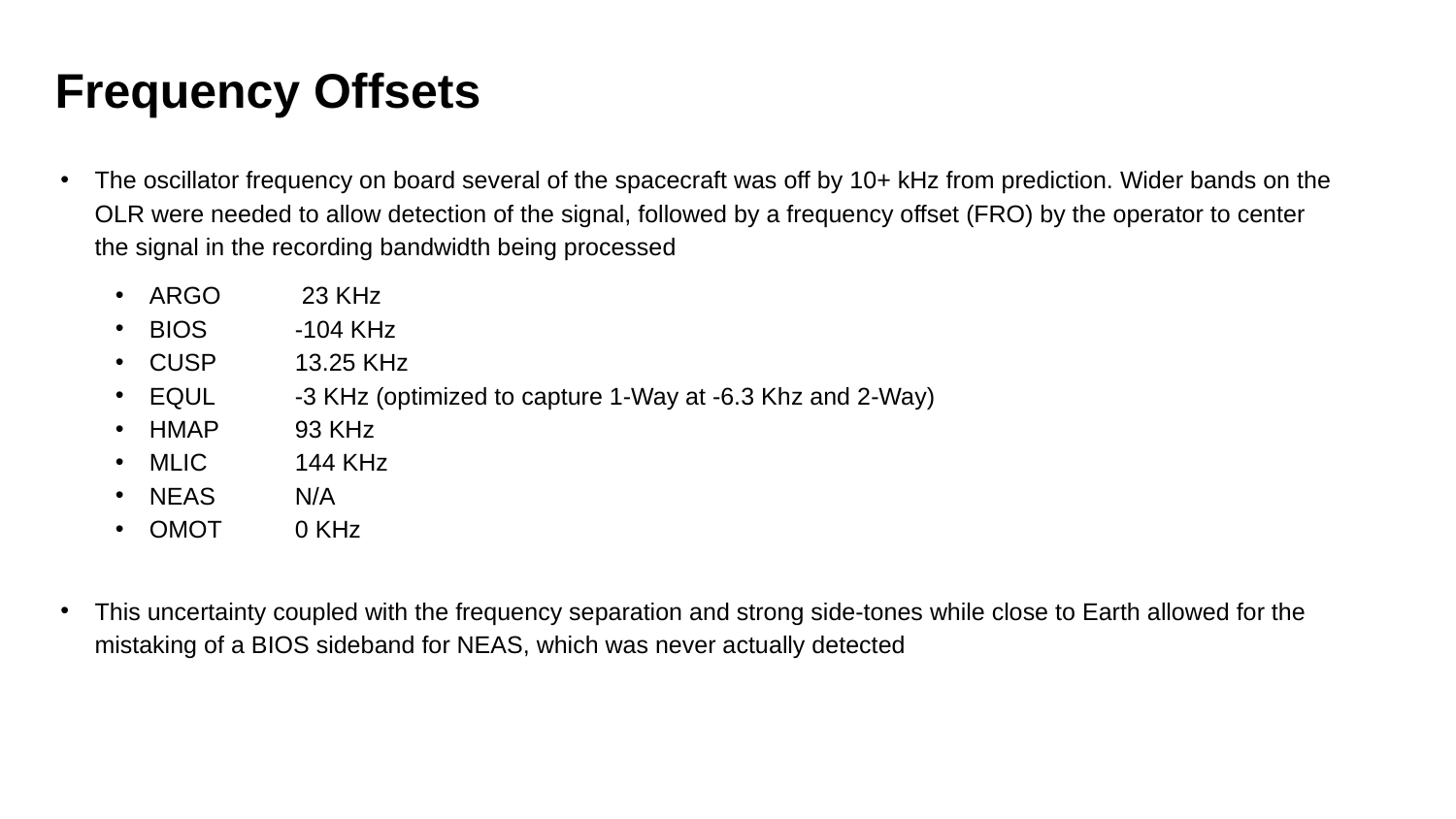

# Frequency Offsets
The oscillator frequency on board several of the spacecraft was off by 10+ kHz from prediction. Wider bands on the OLR were needed to allow detection of the signal, followed by a frequency offset (FRO) by the operator to center the signal in the recording bandwidth being processed
ARGO	 23 KHz
BIOS 	-104 KHz
CUSP	13.25 KHz
EQUL	-3 KHz (optimized to capture 1-Way at -6.3 Khz and 2-Way)
HMAP	93 KHz
MLIC	144 KHz
NEAS	N/A
OMOT	0 KHz

This uncertainty coupled with the frequency separation and strong side-tones while close to Earth allowed for the mistaking of a BIOS sideband for NEAS, which was never actually detected